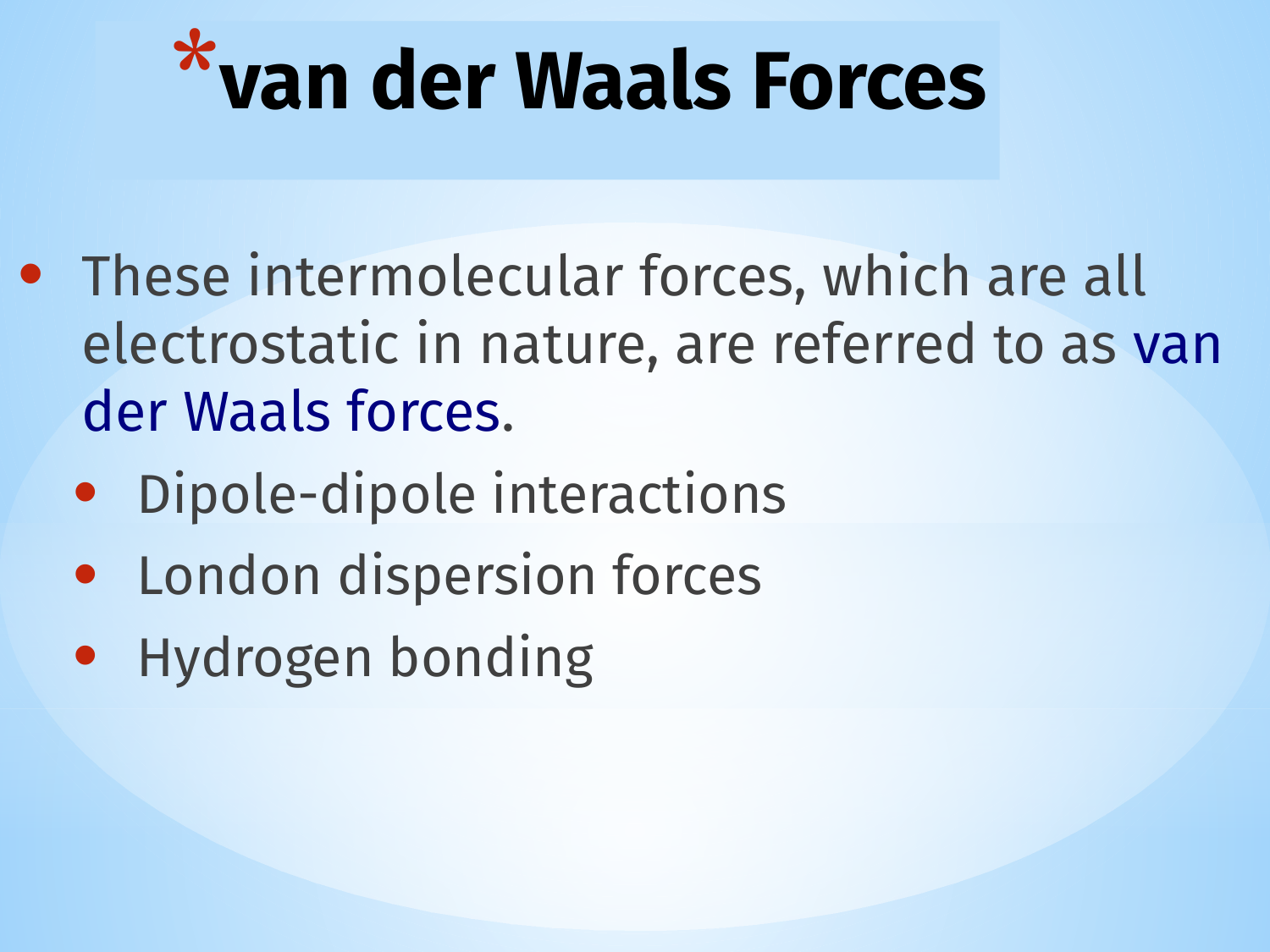

# van der Waals Forces
These intermolecular forces, which are all electrostatic in nature, are referred to as van der Waals forces.
Dipole-dipole interactions
London dispersion forces
Hydrogen bonding